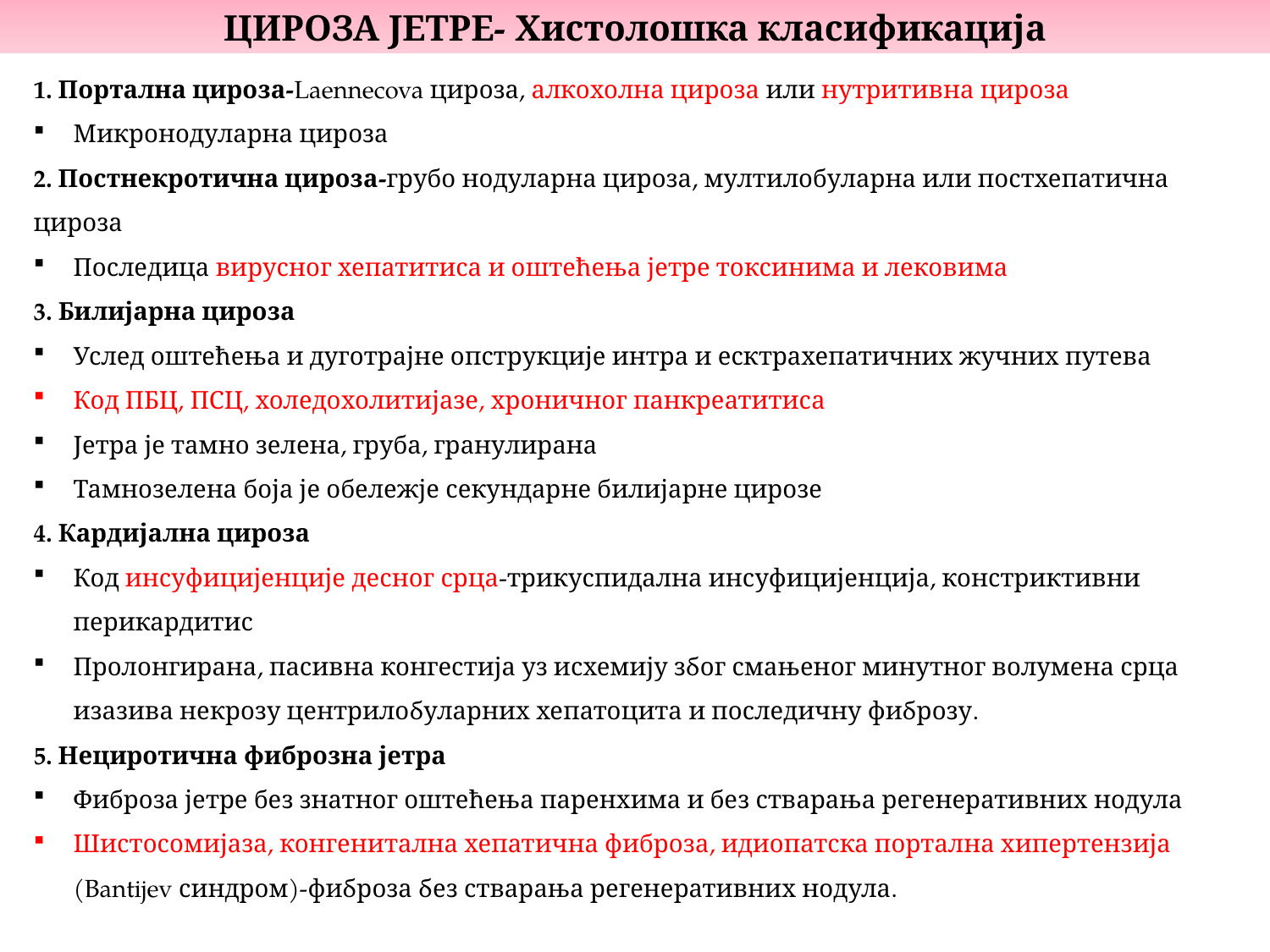

ЦИРОЗА ЈЕТРЕ- Хистолошка класификација
1. Портална цироза-Laennecova цироза, алкохолна цироза или нутритивна цироза
Микронодуларна цироза
2. Постнекротична цироза-грубо нодуларна цироза, мултилобуларна или постхепатична цироза
Последица вирусног хепатитиса и оштећења јетре токсинима и лековима
3. Билијарна цироза
Услед оштећења и дуготрајне опструкције интра и есктрахепатичних жучних путева
Код ПБЦ, ПСЦ, холедохолитијазе, хроничног панкреатитиса
Јетра је тамно зелена, груба, гранулирана
Тамнозелена боја је обележје секундарне билијарне цирозе
4. Кардијална цироза
Код инсуфицијенције десног срца-трикуспидална инсуфицијенција, констриктивни перикардитис
Пролонгирана, пасивна конгестија уз исхемију због смањеног минутног волумена срца изазива некрозу центрилобуларних хепатоцита и последичну фиброзу.
5. Нециротична фиброзна јетра
Фиброза јетре без знатног оштећења паренхима и без стварања регенеративних нодула
Шистосомијаза, конгенитална хепатична фиброза, идиопатска портална хипертензија (Bantijev синдром)-фиброза без стварања регенеративних нодула.